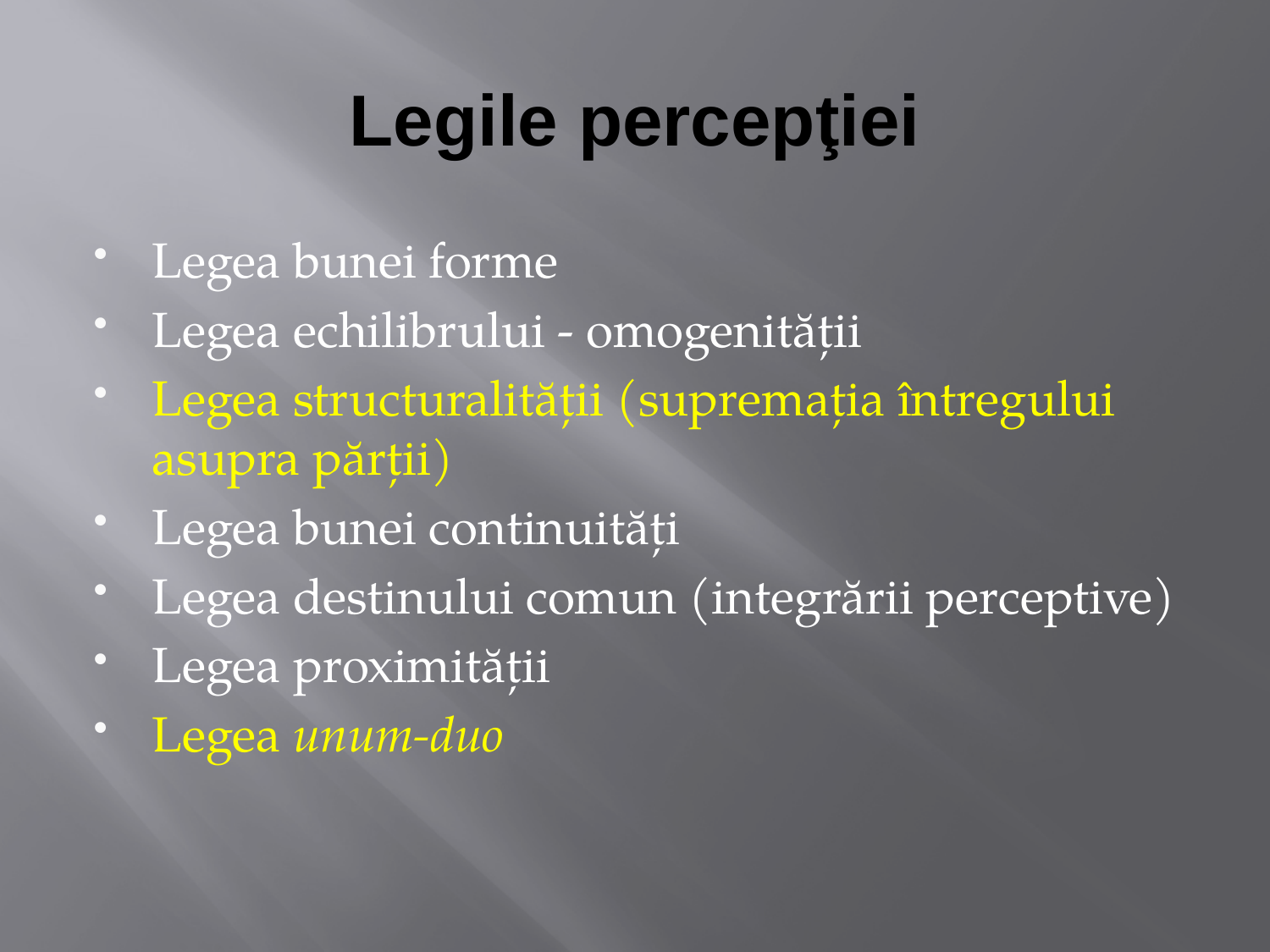

# Legile percepţiei
Legea bunei forme
Legea echilibrului - omogenităţii
Legea structuralităţii (supremaţia întregului asupra părţii)
Legea bunei continuităţi
Legea destinului comun (integrării perceptive)
Legea proximităţii
Legea unum-duo